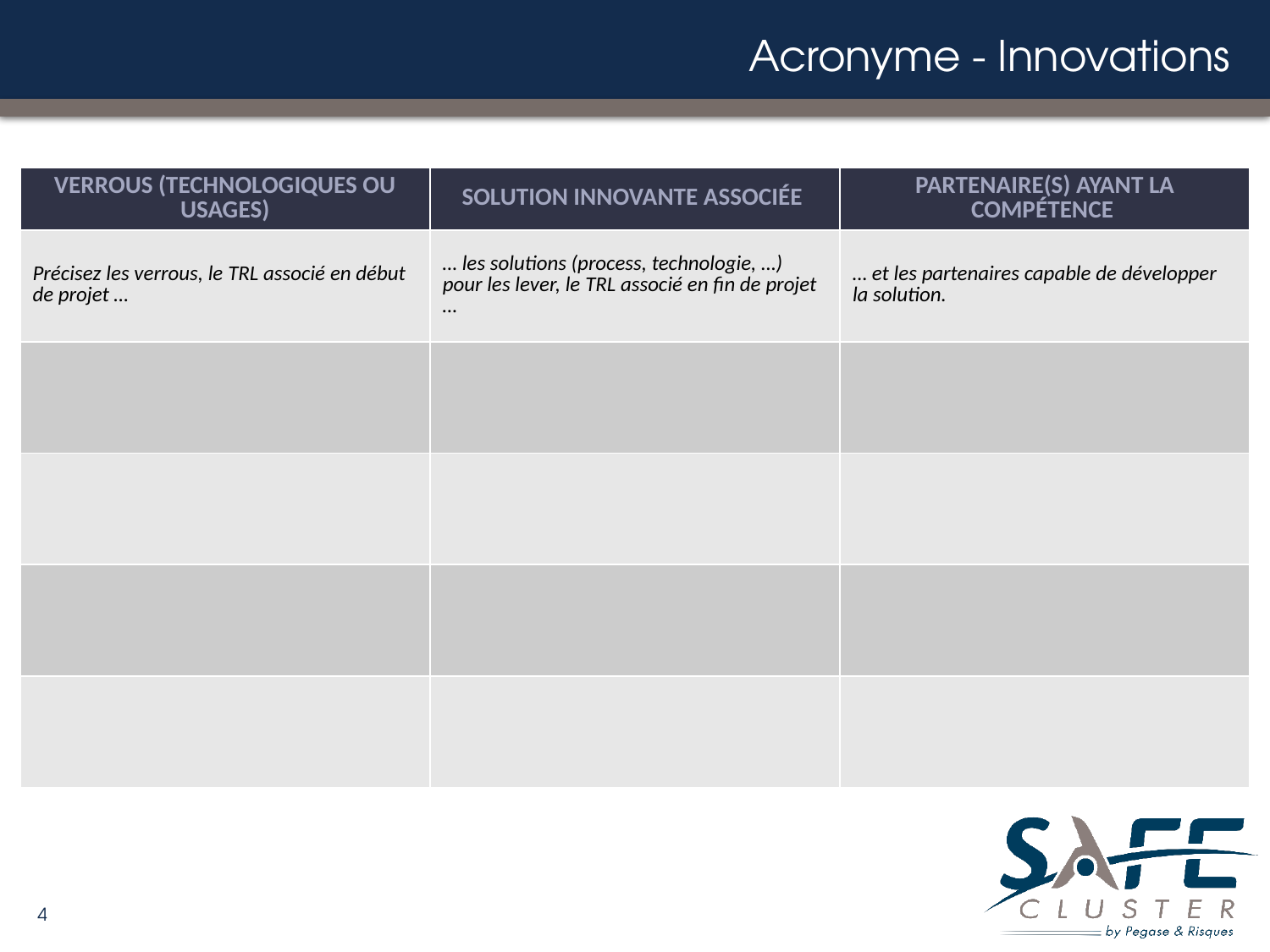

# Acronyme - Innovations
| Verrous (technologiques ou usages) | Solution innovante associée | Partenaire(s) ayant la compétence |
| --- | --- | --- |
| Précisez les verrous, le TRL associé en début de projet … | … les solutions (process, technologie, …) pour les lever, le TRL associé en fin de projet … | … et les partenaires capable de développer la solution. |
|  |  |  |
|  |  |  |
|  |  |  |
|  |  |  |
4